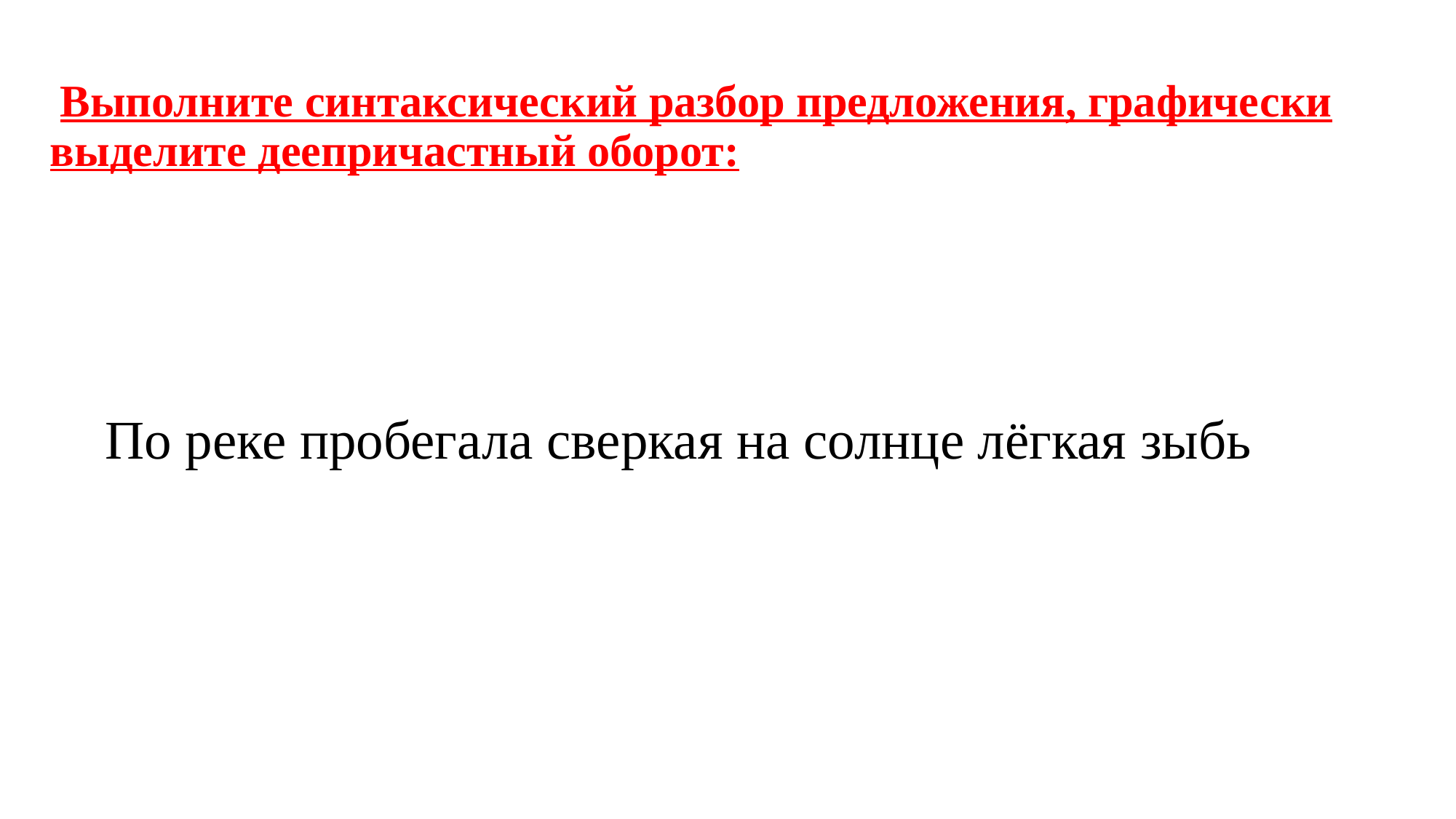

# Выполните синтаксический разбор предложения, графически выделите деепричастный оборот:

По реке пробегала сверкая на солнце лёгкая зыбь